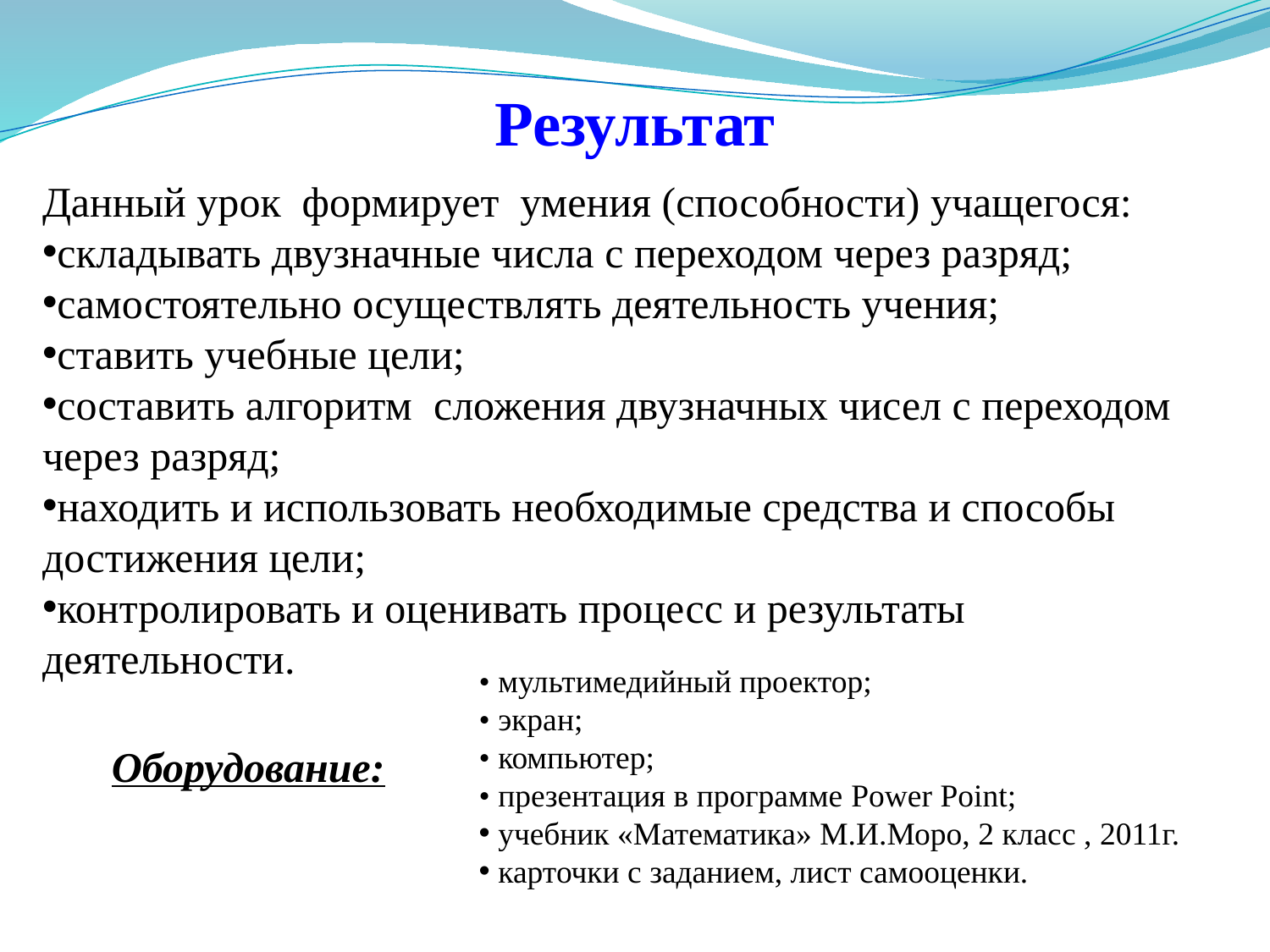

Результат
Данный урок  формирует  умения (способности) учащегося:
складывать двузначные числа с переходом через разряд;
самостоятельно осуществлять деятельность учения;
ставить учебные цели;
составить алгоритм  сложения двузначных чисел с переходом через разряд;
находить и использовать необходимые средства и способы достижения цели;
контролировать и оценивать процесс и результаты деятельности.

• мультимедийный проектор;
• экран;
• компьютер;
• презентация в программе Power Point;
 учебник «Математика» М.И.Моро, 2 класс , 2011г.
 карточки с заданием, лист самооценки.
Оборудование: